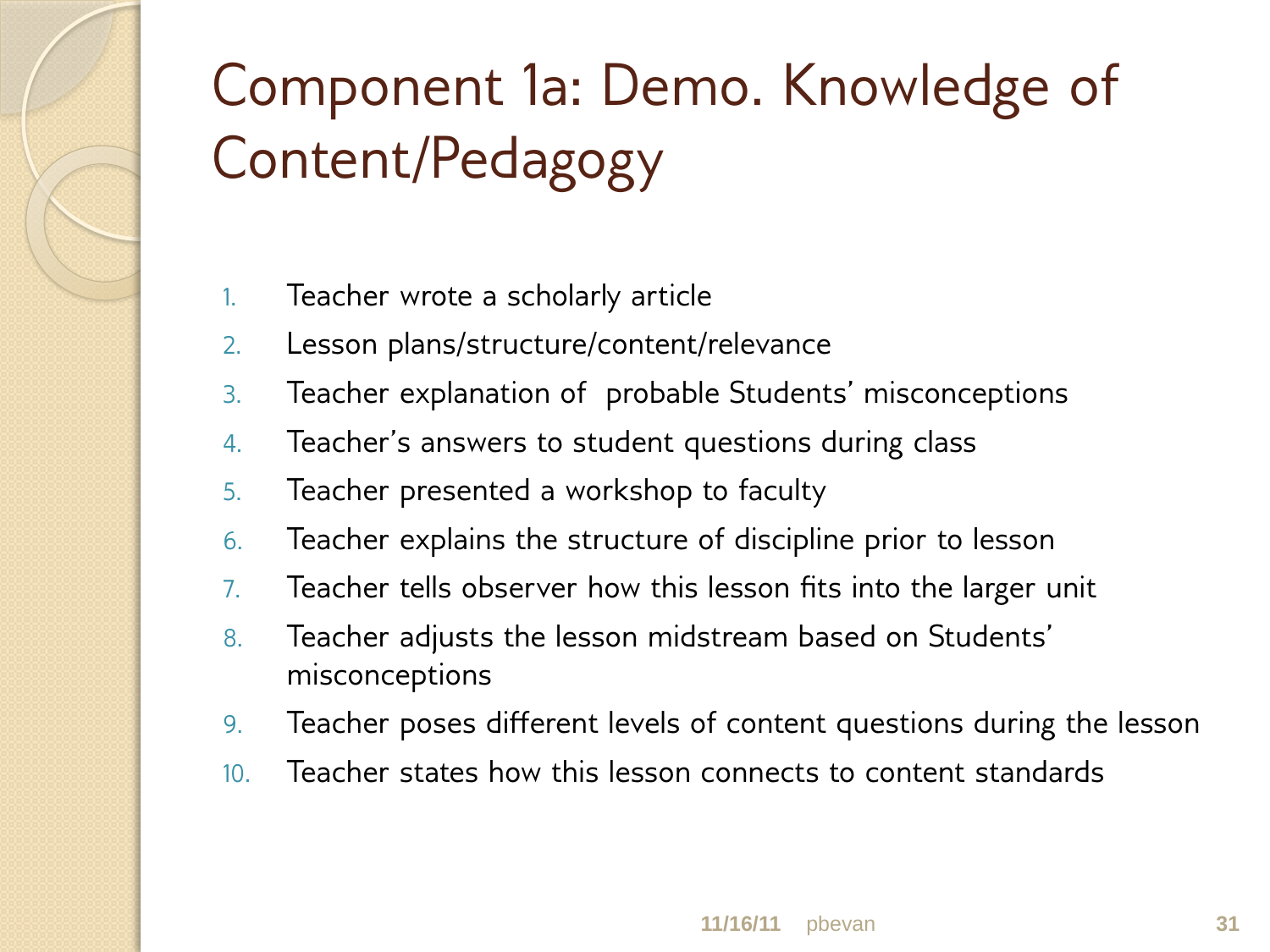

# Component 1a: Demo. Knowledge of Content/Pedagogy
Teacher wrote a scholarly article
Lesson plans/structure/content/relevance
Teacher explanation of  probable Students’ misconceptions
Teacher’s answers to student questions during class
Teacher presented a workshop to faculty
Teacher explains the structure of discipline prior to lesson
Teacher tells observer how this lesson fits into the larger unit
Teacher adjusts the lesson midstream based on Students’ misconceptions
Teacher poses different levels of content questions during the lesson
Teacher states how this lesson connects to content standards
11/16/11
pbevan
31